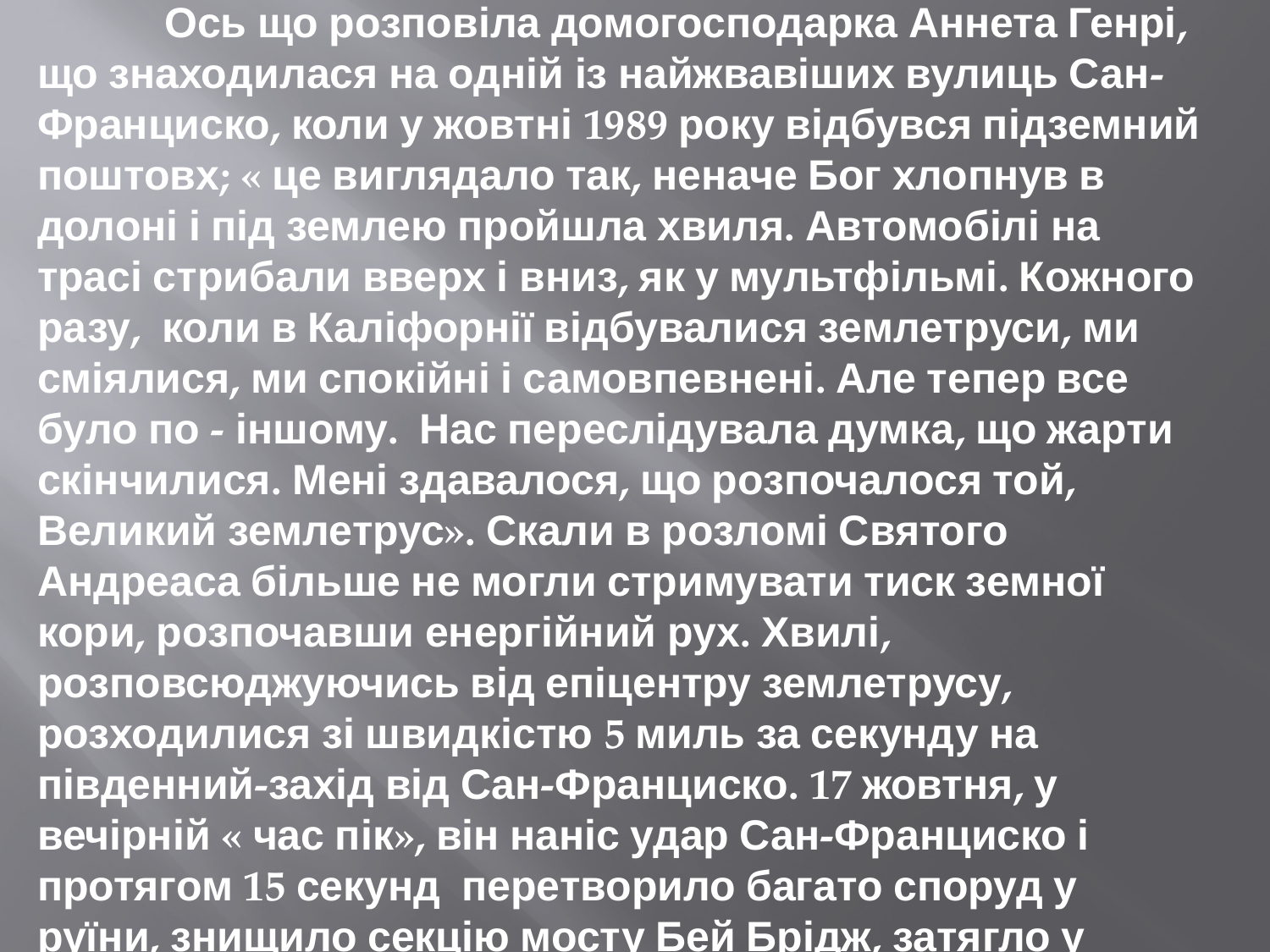

Ось що розповіла домогосподарка Аннета Генрі, що знаходилася на одній із найжвавіших вулиць Сан-Франциско, коли у жовтні 1989 року відбувся підземний поштовх; « це виглядало так, неначе Бог хлопнув в долоні і під землею пройшла хвиля. Автомобілі на трасі стрибали вверх і вниз, як у мультфільмі. Кожного разу,  коли в Каліфорнії відбувалися землетруси, ми сміялися, ми спокійні і самовпевнені. Але тепер все було по - іншому.  Нас переслідувала думка, що жарти скінчилися. Мені здавалося, що розпочалося той, Великий землетрус». Скали в розломі Святого Андреаса більше не могли стримувати тиск земної кори, розпочавши енергійний рух. Хвилі, розповсюджуючись від епіцентру землетрусу, розходилися зі швидкістю 5 миль за секунду на південний-захід від Сан-Франциско. 17 жовтня, у вечірній « час пік», він наніс удар Сан-Франциско і протягом 15 секунд  перетворило багато споруд у руїни, знищило секцію мосту Бей Брідж, затягло у пожежу історичний район Марина.
( 8-9б )